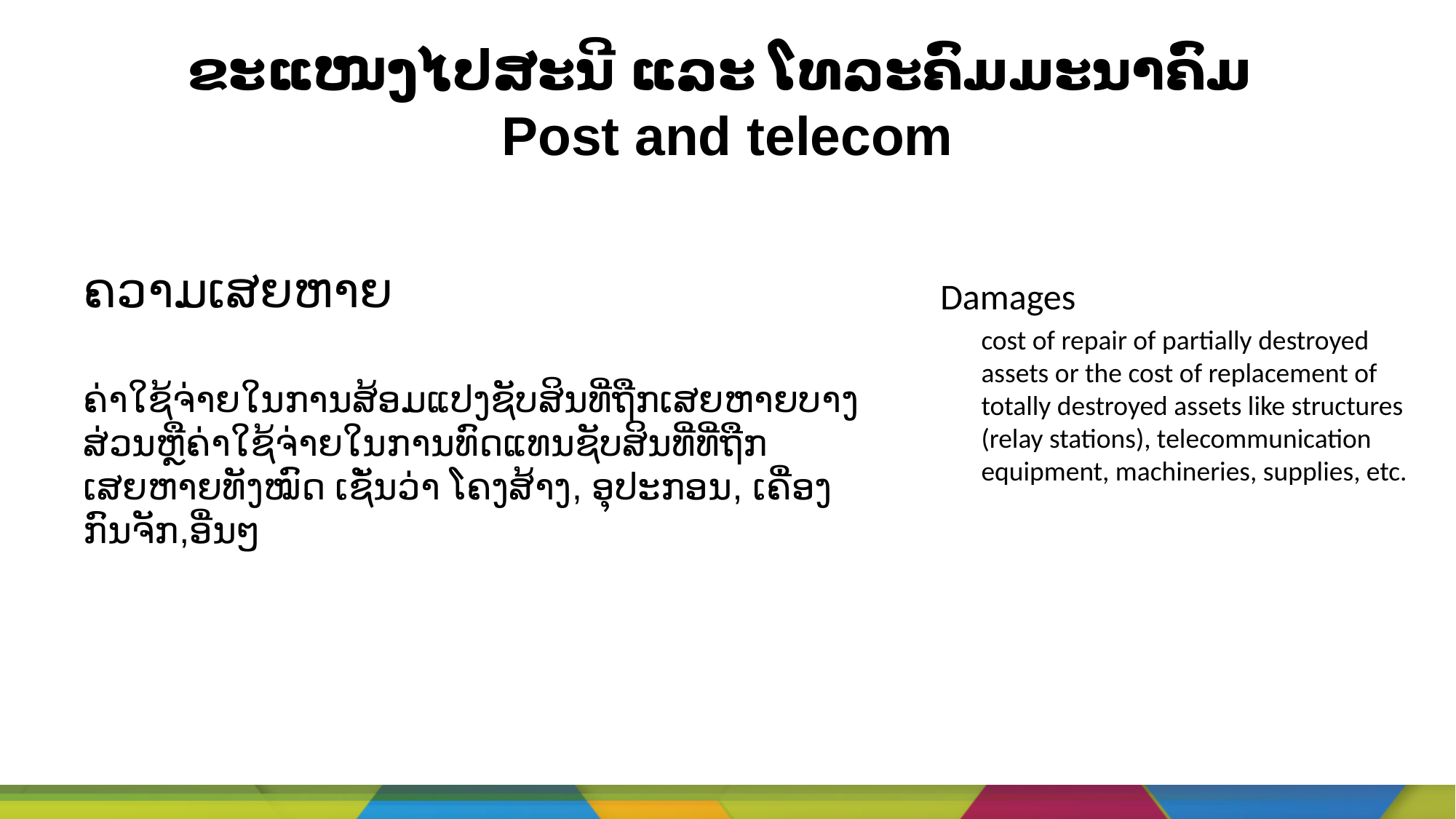

# ຂະແໜງໄປສະນີ ແລະ ໂທລະຄົມມະນາຄົມ Post and telecom
ຄວາມເສຍຫາຍ

ຄ່າໃຊ້ຈ່າຍໃນການສ້ອມແປງຊັບສິນທີ່ຖືກເສຍຫາຍບາງສ່ວນຫຼືຄ່າໃຊ້ຈ່າຍໃນການທົດແທນຊັບສິນທີ່ທີ່ຖືກເສຍຫາຍທັງໝົດ ເຊັ່ນວ່າ ໂຄງສ້າງ, ອຸປະກອນ, ເຄື່ອງກົນຈັກ,ອື່ນໆ
Damages
	cost of repair of partially destroyed assets or the cost of replacement of totally destroyed assets like structures (relay stations), telecommunication equipment, machineries, supplies, etc.